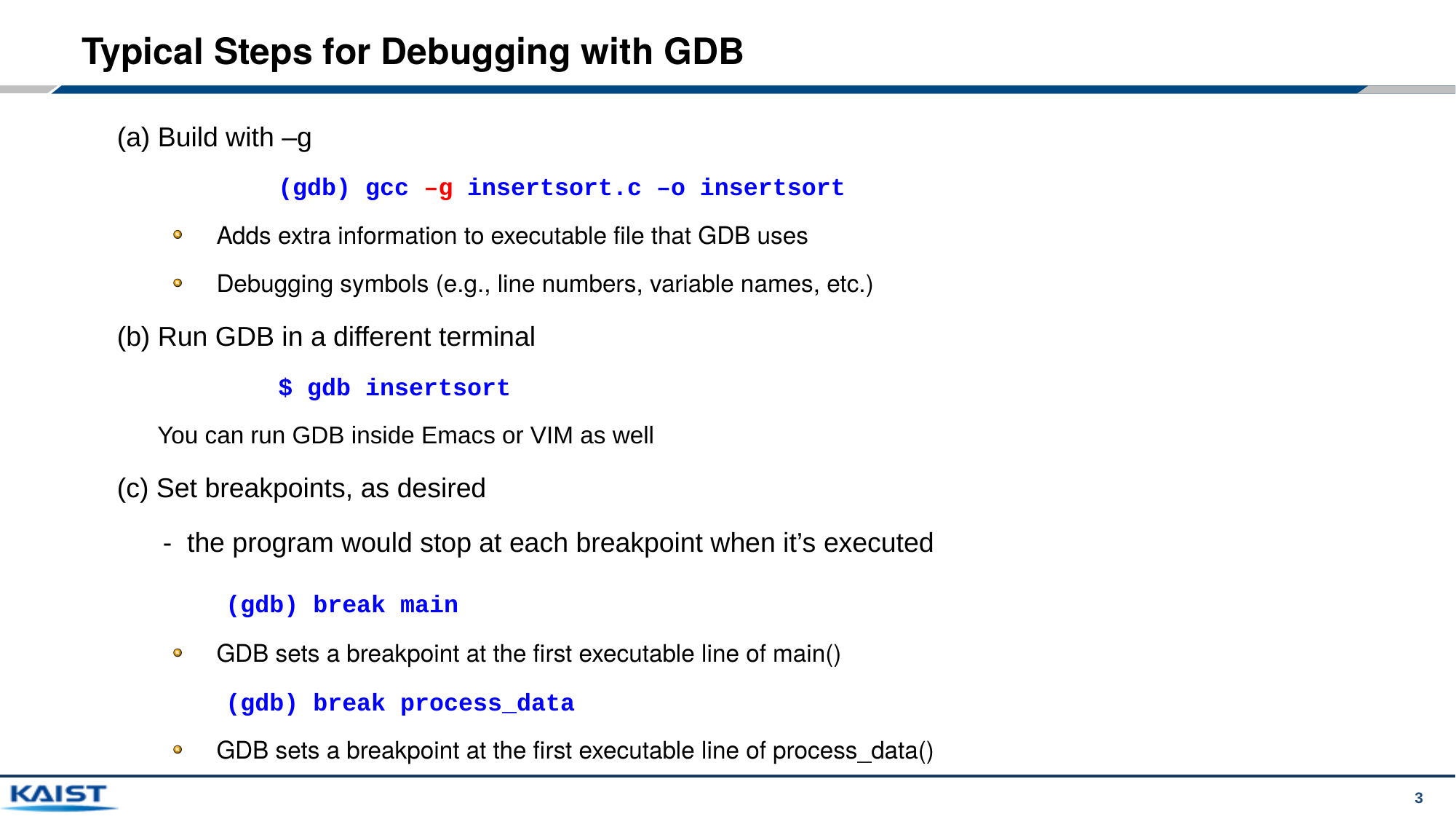

# Typical Steps for Debugging with GDB
(a) Build with –g
		(gdb) gcc –g insertsort.c –o insertsort
Adds extra information to executable file that GDB uses
Debugging symbols (e.g., line numbers, variable names, etc.)
(b) Run GDB in a different terminal
		$ gdb insertsort
      You can run GDB inside Emacs or VIM as well
(c) Set breakpoints, as desired
      -  the program would stop at each breakpoint when it’s executed
		(gdb) break main
GDB sets a breakpoint at the first executable line of main()
		(gdb) break process_data
GDB sets a breakpoint at the first executable line of process_data()